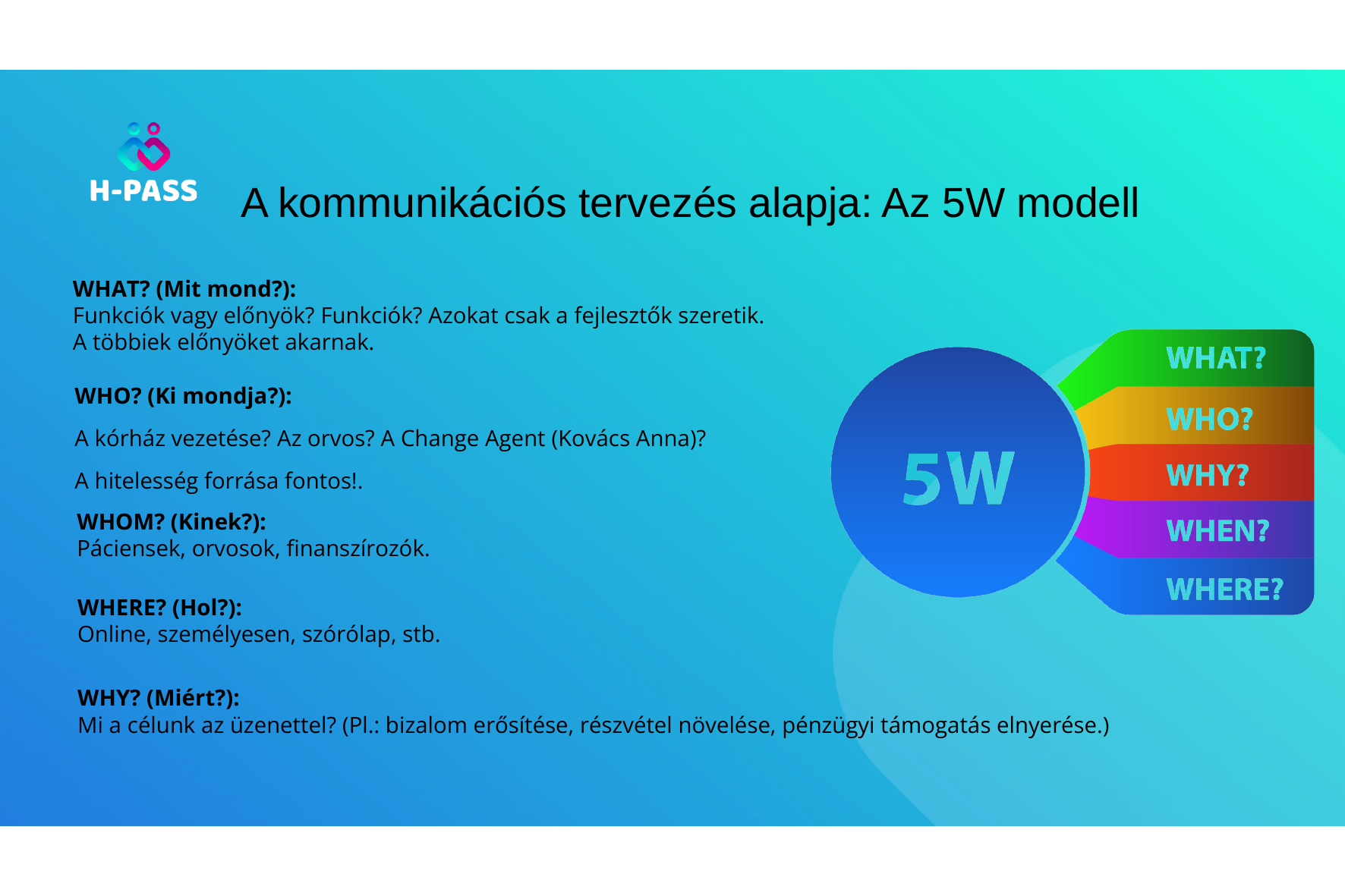

A kommunikációs tervezés alapja: Az 5W modell
WHAT? (Mit mond?):
Funkciók vagy előnyök? Funkciók? Azokat csak a fejlesztők szeretik.
A többiek előnyöket akarnak.

WHO? (Ki mondja?):
A kórház vezetése? Az orvos? A Change Agent (Kovács Anna)?
A hitelesség forrása fontos!.
WHOM? (Kinek?):
Páciensek, orvosok, finanszírozók.
WHERE? (Hol?):
Online, személyesen, szórólap, stb.
WHY? (Miért?):
Mi a célunk az üzenettel? (Pl.: bizalom erősítése, részvétel növelése, pénzügyi támogatás elnyerése.)